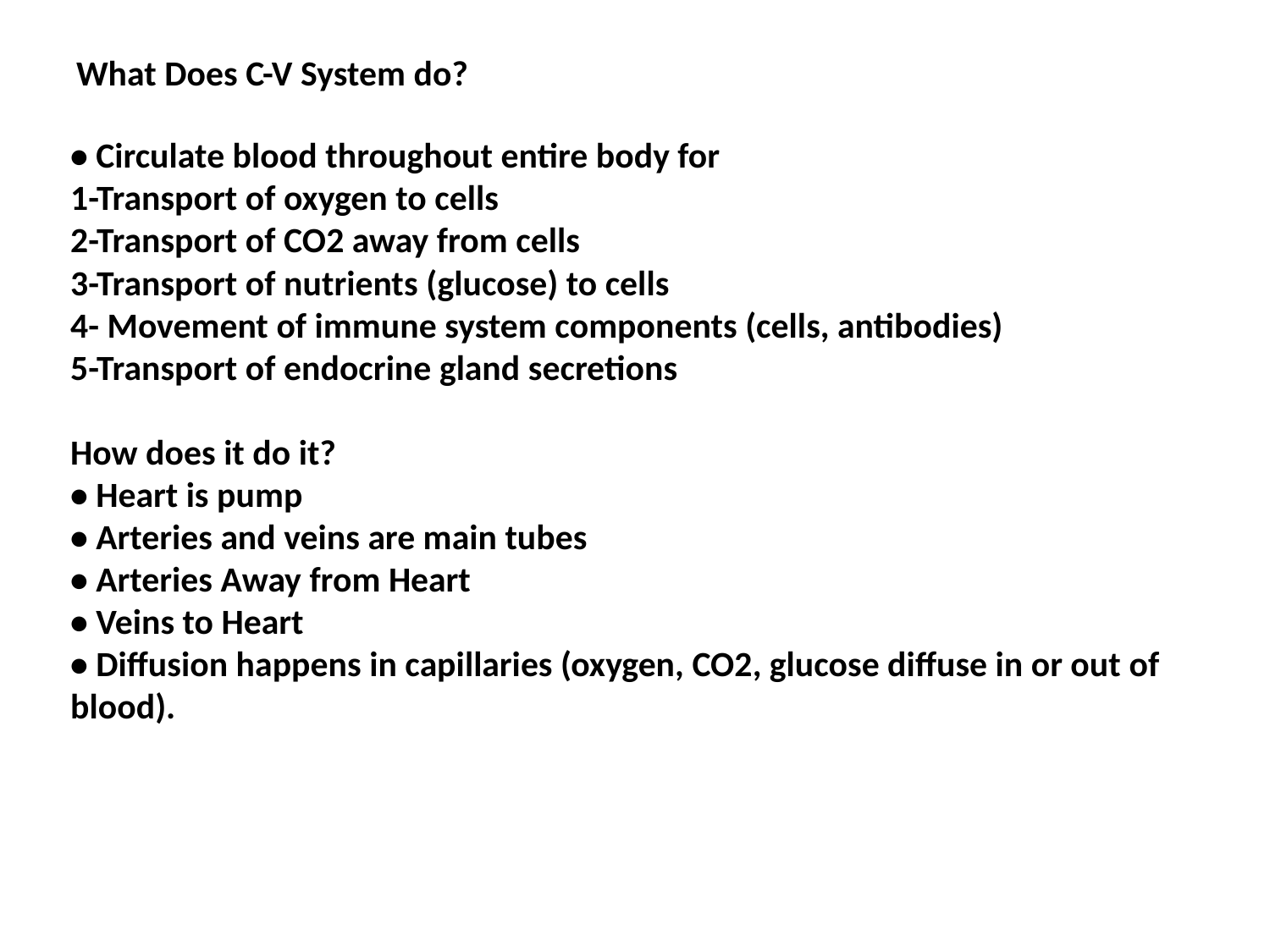

# What Does C-V System do?
• Circulate blood throughout entire body for
1-Transport of oxygen to cells
2-Transport of CO2 away from cells
3-Transport of nutrients (glucose) to cells
4- Movement of immune system components (cells, antibodies)
5-Transport of endocrine gland secretions

How does it do it?
• Heart is pump
• Arteries and veins are main tubes
• Arteries Away from Heart
• Veins to Heart
• Diffusion happens in capillaries (oxygen, CO2, glucose diffuse in or out of blood).